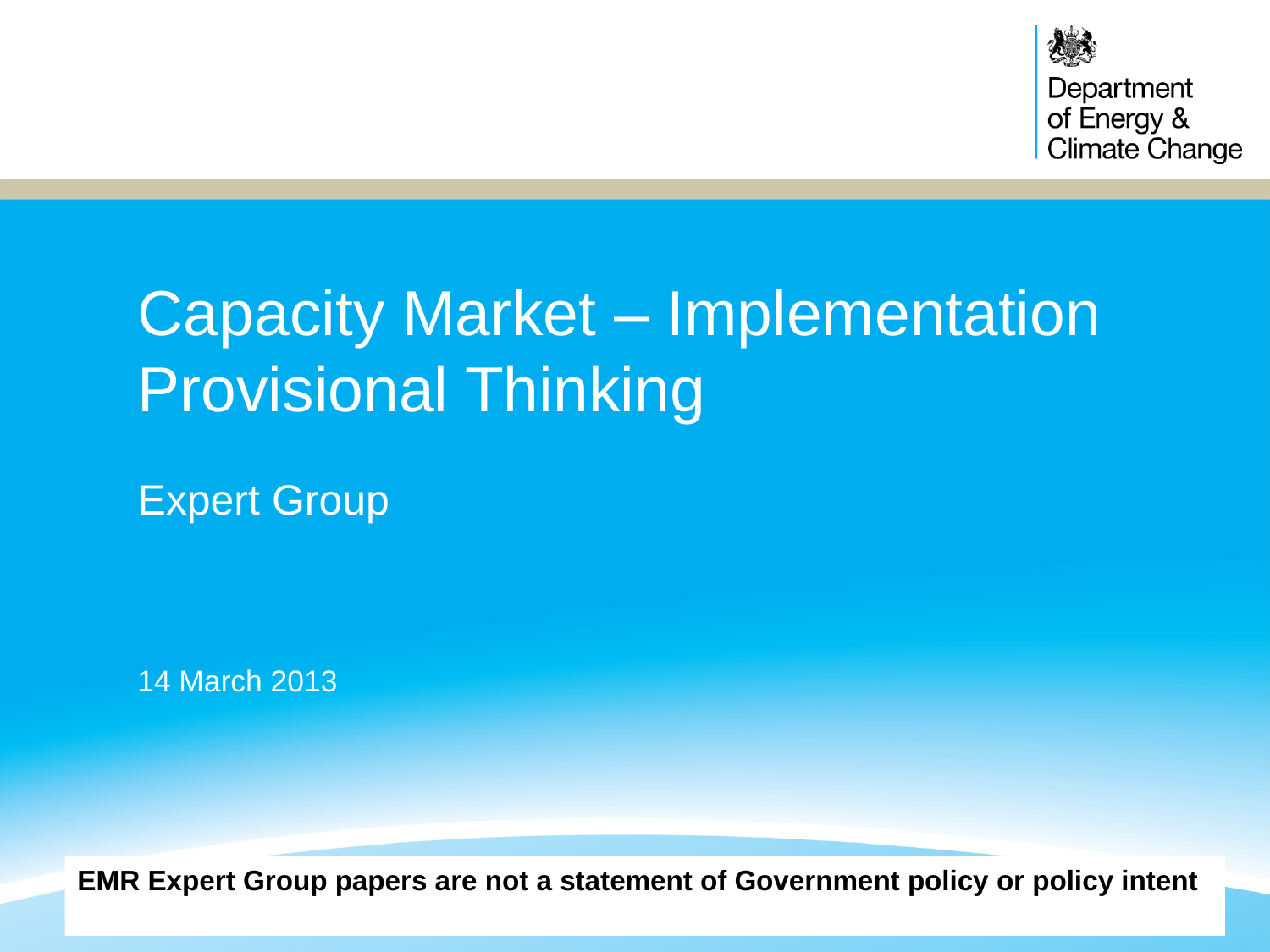

# Capacity Market – Implementation Provisional Thinking
Expert Group
14 March 2013
EMR Expert Group papers are not a statement of Government policy or policy intent